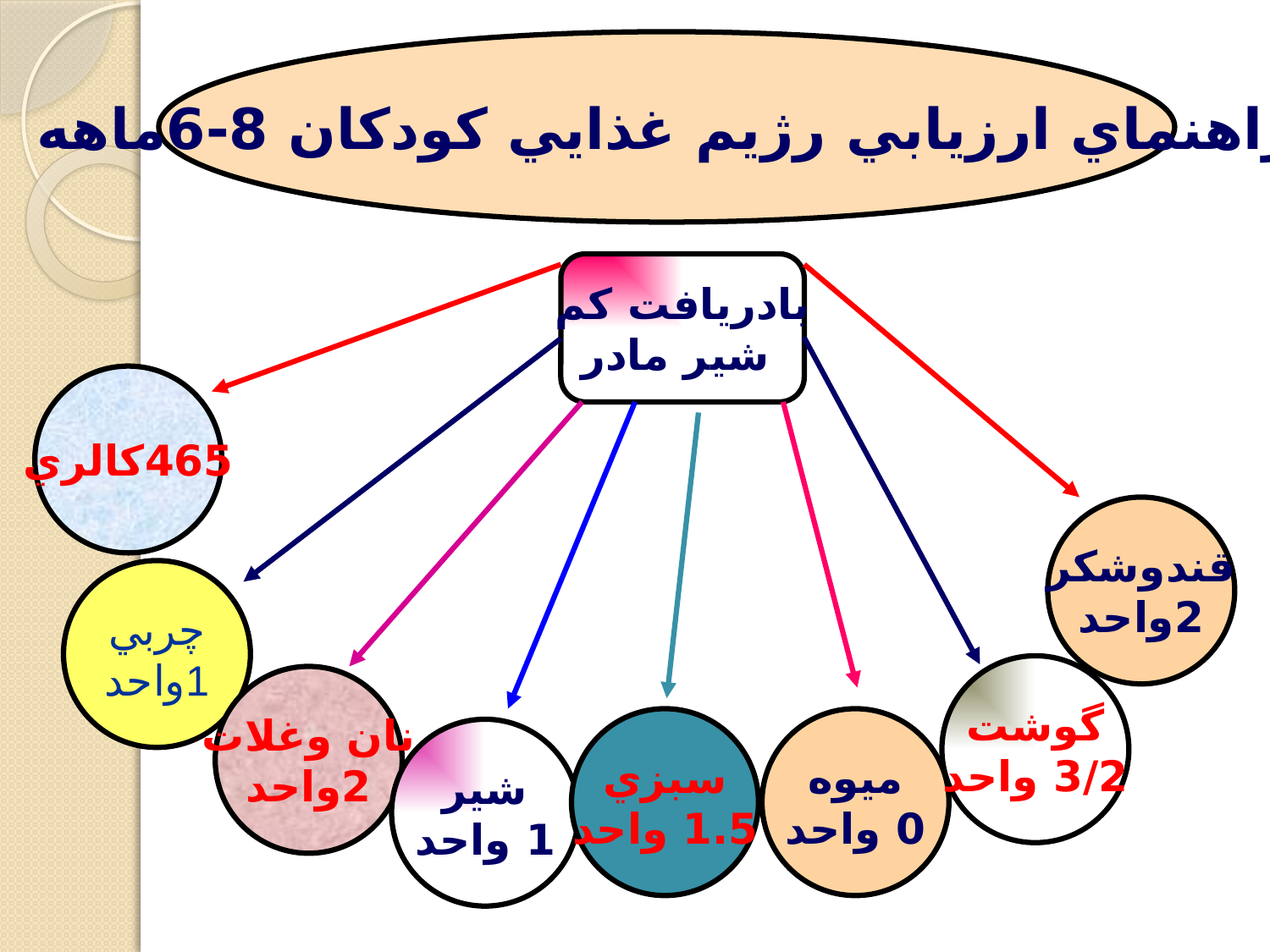

راهنماي ارزيابي رژيم غذايي كودكان 8-6ماهه
بادريافت كم
 شير مادر

465كالري

قندوشكر
2واحد
چربي
1واحد
گوشت
3/2 واحد
نان وغلات
2واحد
سبزي
1.5 واحد
ميوه
0 واحد
شير
1 واحد